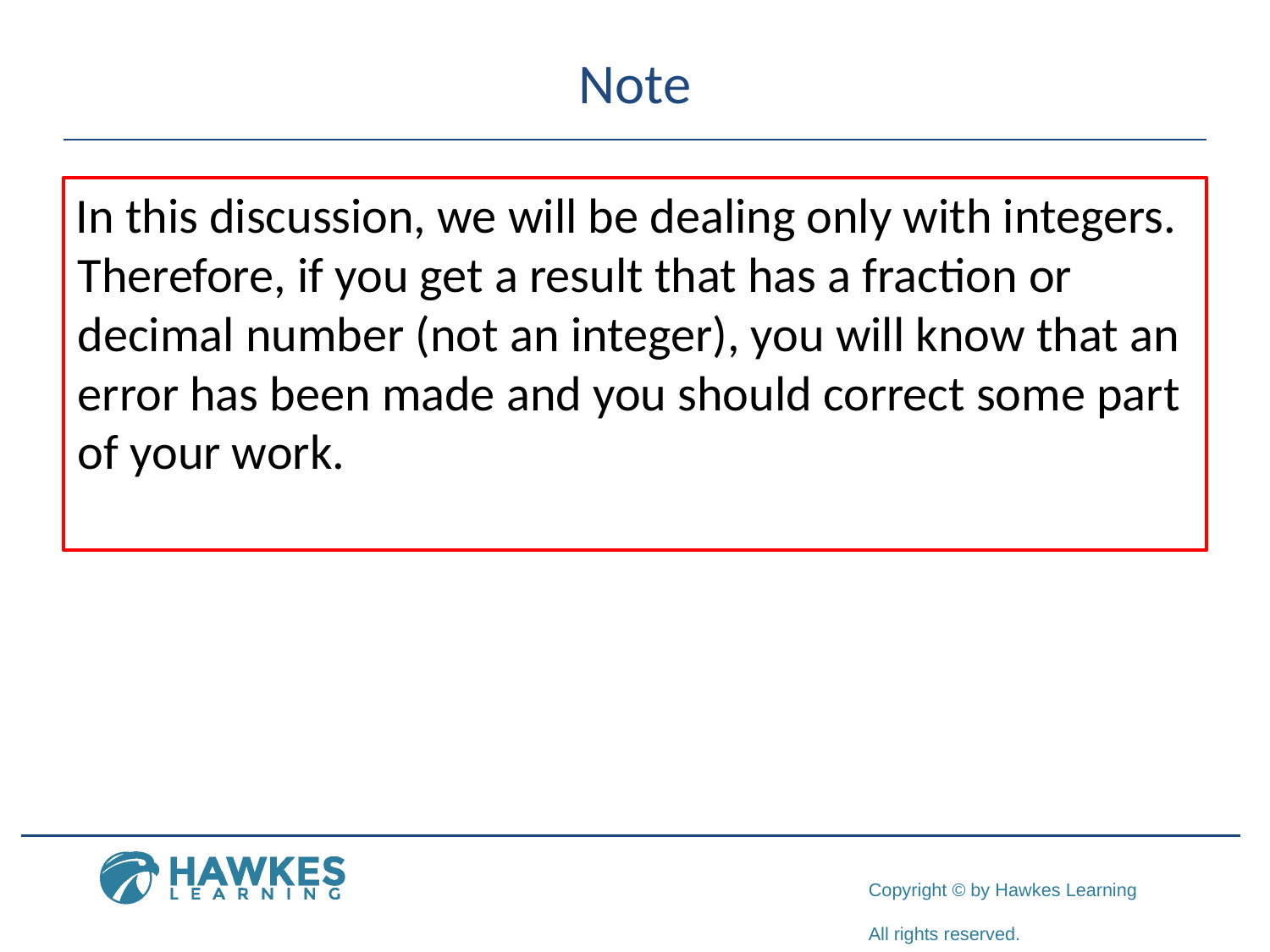

# Note
In this discussion, we will be dealing only with integers. Therefore, if you get a result that has a fraction or decimal number (not an integer), you will know that an error has been made and you should correct some part of your work.